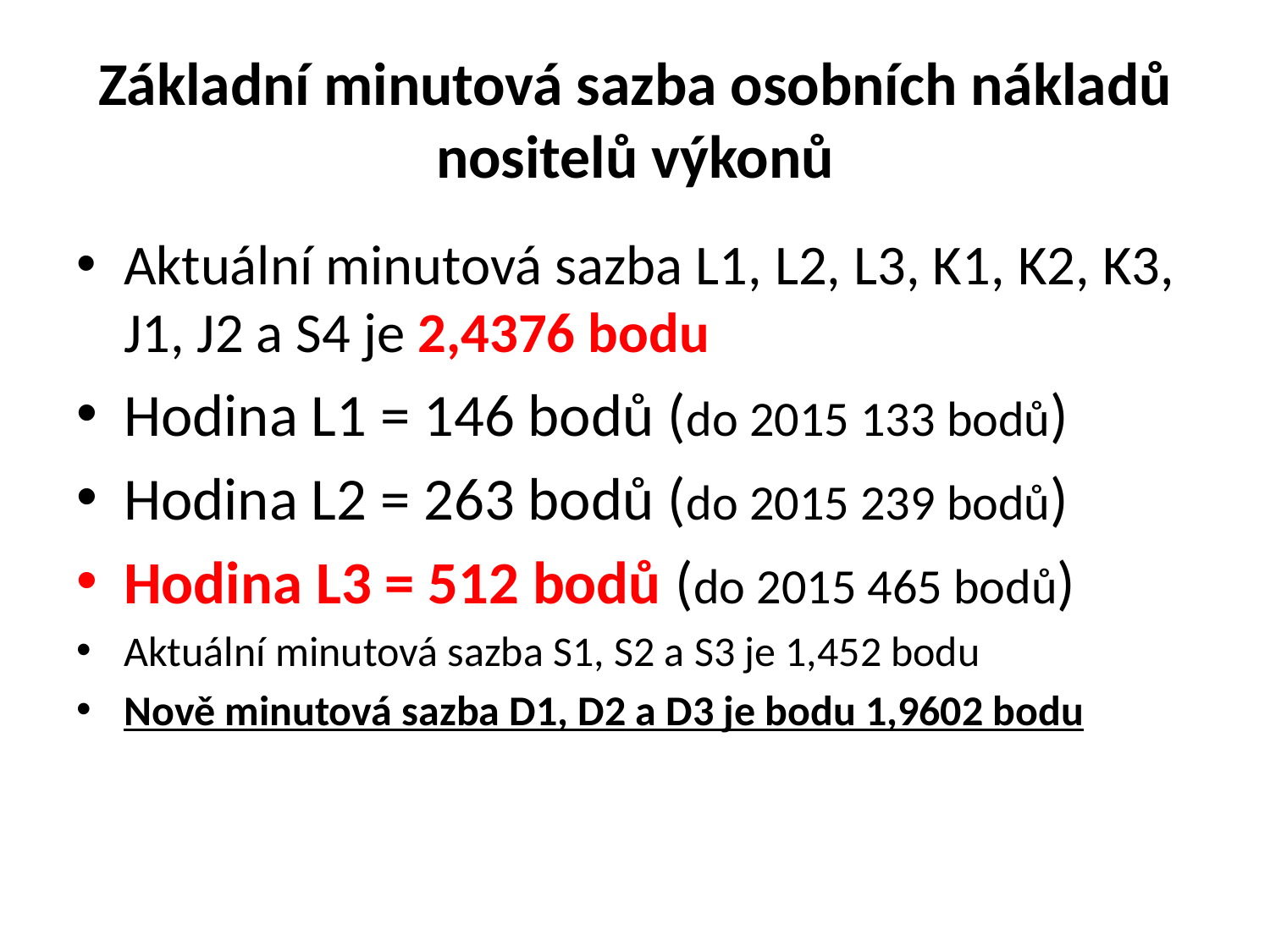

# Základní minutová sazba osobních nákladů nositelů výkonů
Aktuální minutová sazba L1, L2, L3, K1, K2, K3, J1, J2 a S4 je 2,4376 bodu
Hodina L1 = 146 bodů (do 2015 133 bodů)
Hodina L2 = 263 bodů (do 2015 239 bodů)
Hodina L3 = 512 bodů (do 2015 465 bodů)
Aktuální minutová sazba S1, S2 a S3 je 1,452 bodu
Nově minutová sazba D1, D2 a D3 je bodu 1,9602 bodu